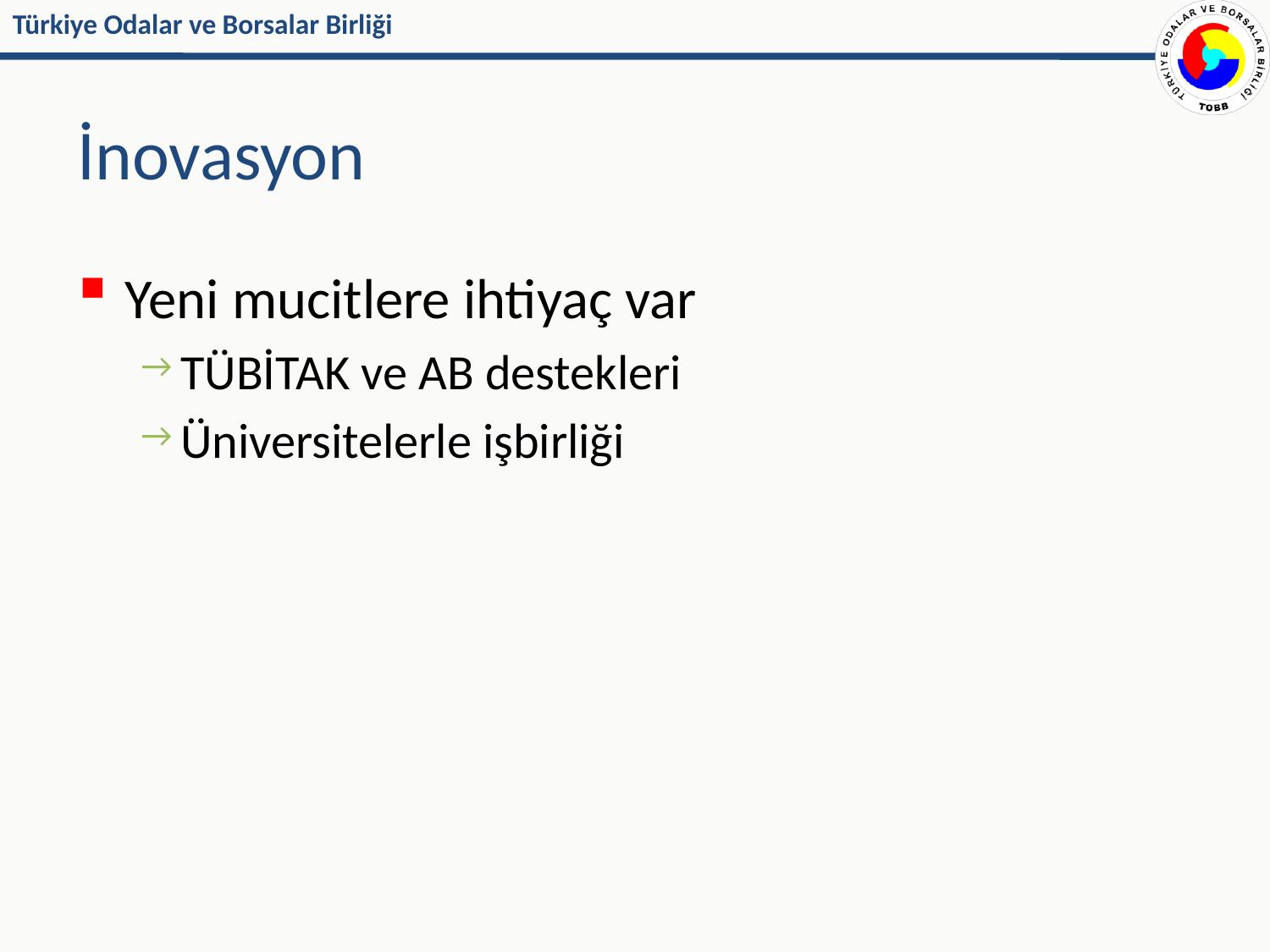

# İnovasyon
Yeni mucitlere ihtiyaç var
TÜBİTAK ve AB destekleri
Üniversitelerle işbirliği